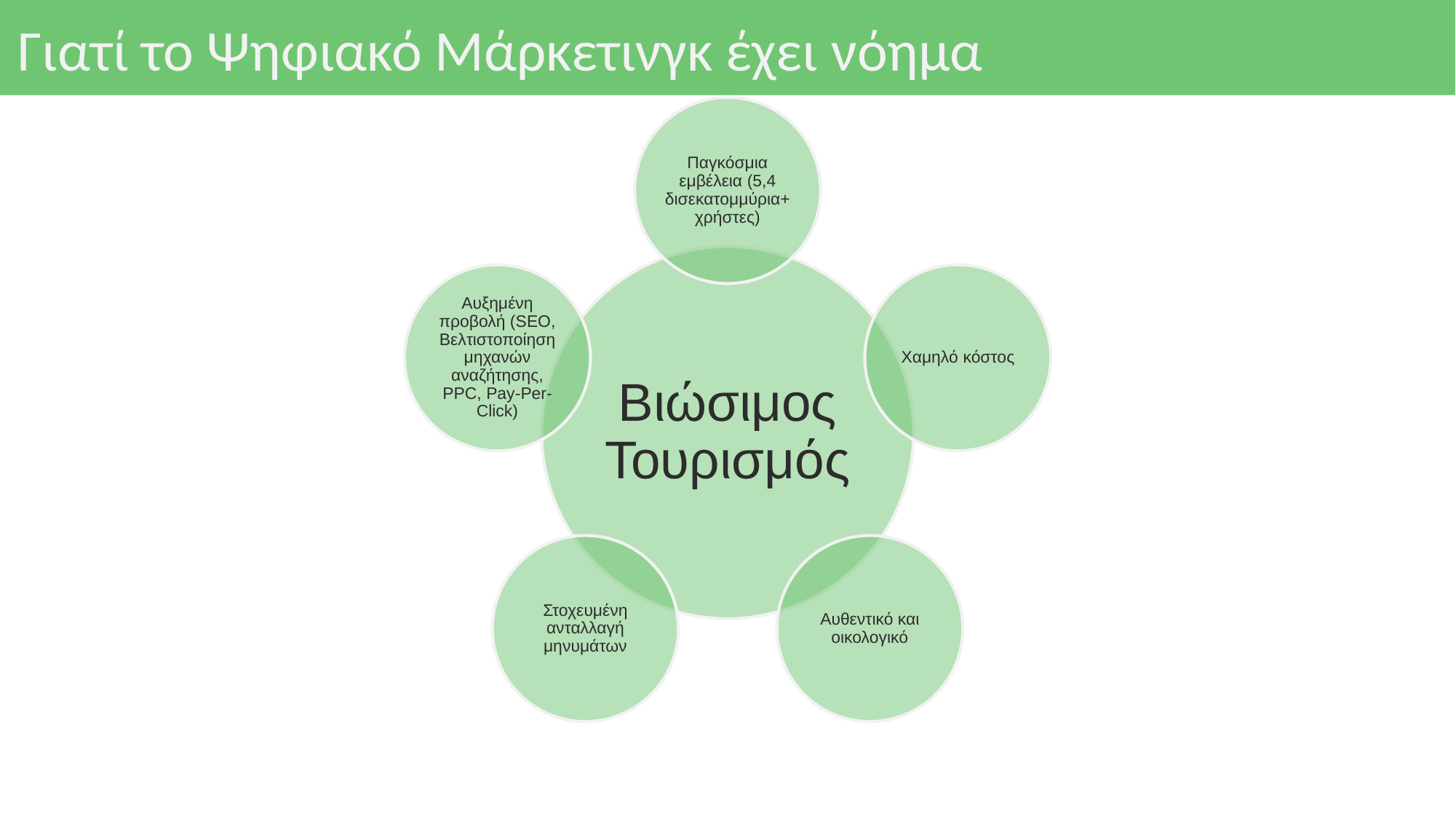

# Γιατί το Ψηφιακό Μάρκετινγκ έχει νόημα
Βιώσιμος Τουρισμός
Παγκόσμια εμβέλεια (5,4 δισεκατομμύρια+ χρήστες)
Χαμηλό κόστος
Αυθεντικό και οικολογικό
Στοχευμένη ανταλλαγή μηνυμάτων
Αυξημένη προβολή (SEO, Βελτιστοποίηση μηχανών αναζήτησης, PPC, Pay-Per-Click)